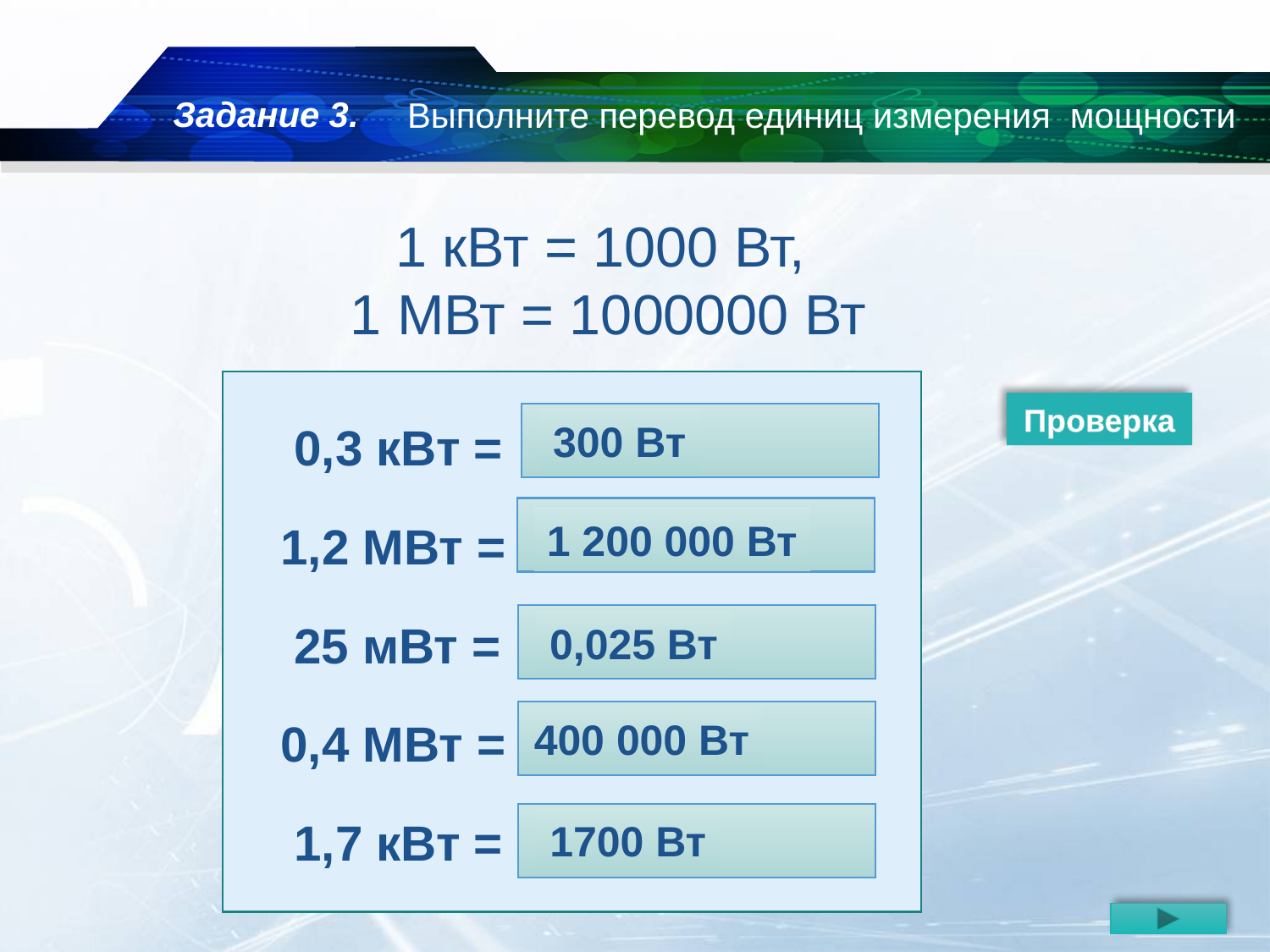

Задание 3.
Выполните перевод единиц измерения  мощности
# 1 кВт = 1000 Вт, 1 МВт = 1000000 Вт

 0,3 кВт = … Вт
1,2 МВт = … Вт
 25 мВт = … кВт
0,4 МВт = … кВт
 1,7 кВт = … кВт
Проверка

300 Вт

1 200 000 Вт

0,025 Вт

400 000 Вт

1700 Вт

0,1 кДж